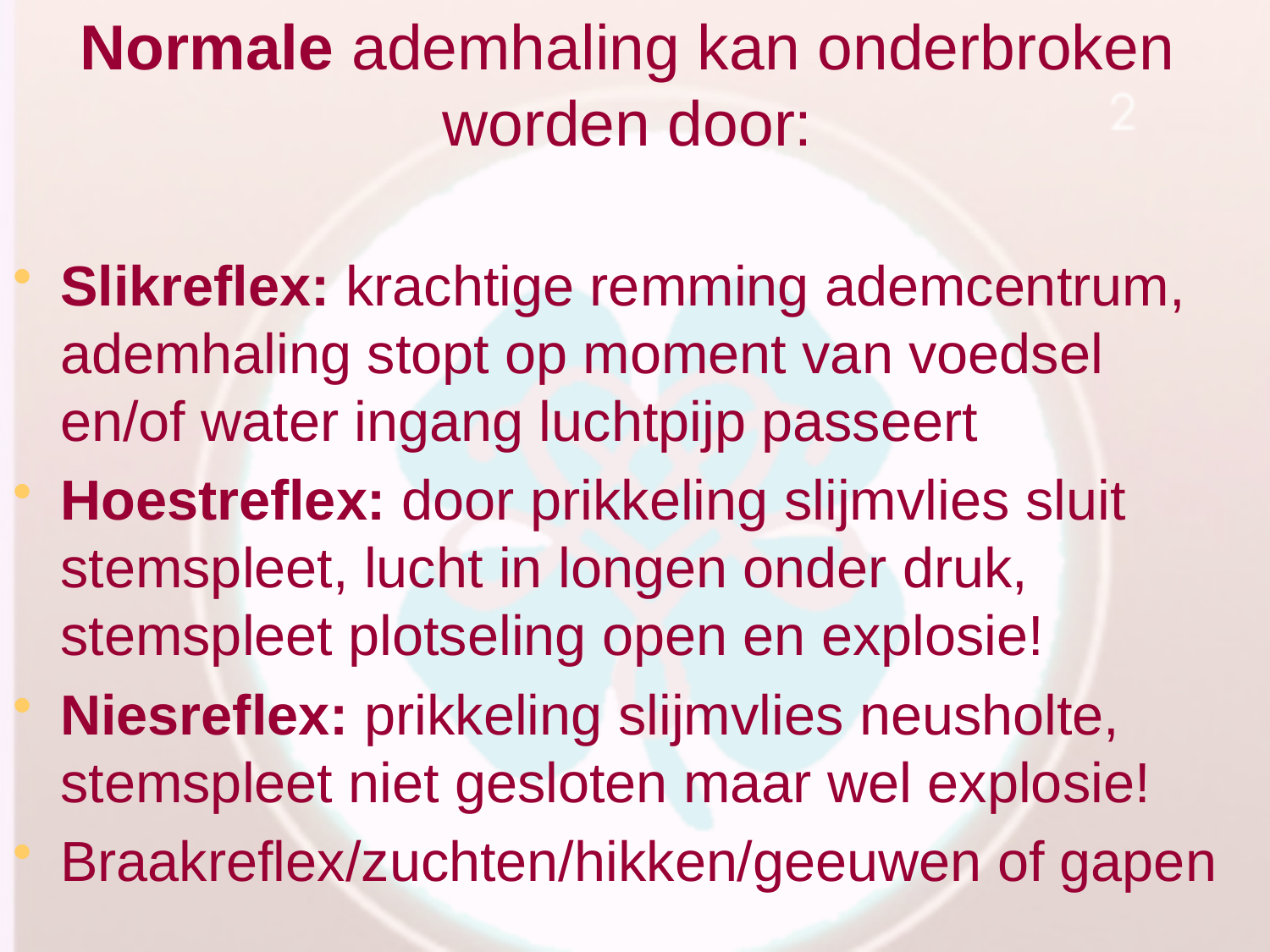

# Normale ademhaling kan onderbroken worden door:
Slikreflex: krachtige remming ademcentrum, ademhaling stopt op moment van voedsel en/of water ingang luchtpijp passeert
Hoestreflex: door prikkeling slijmvlies sluit stemspleet, lucht in longen onder druk, stemspleet plotseling open en explosie!
Niesreflex: prikkeling slijmvlies neusholte, stemspleet niet gesloten maar wel explosie!
Braakreflex/zuchten/hikken/geeuwen of gapen